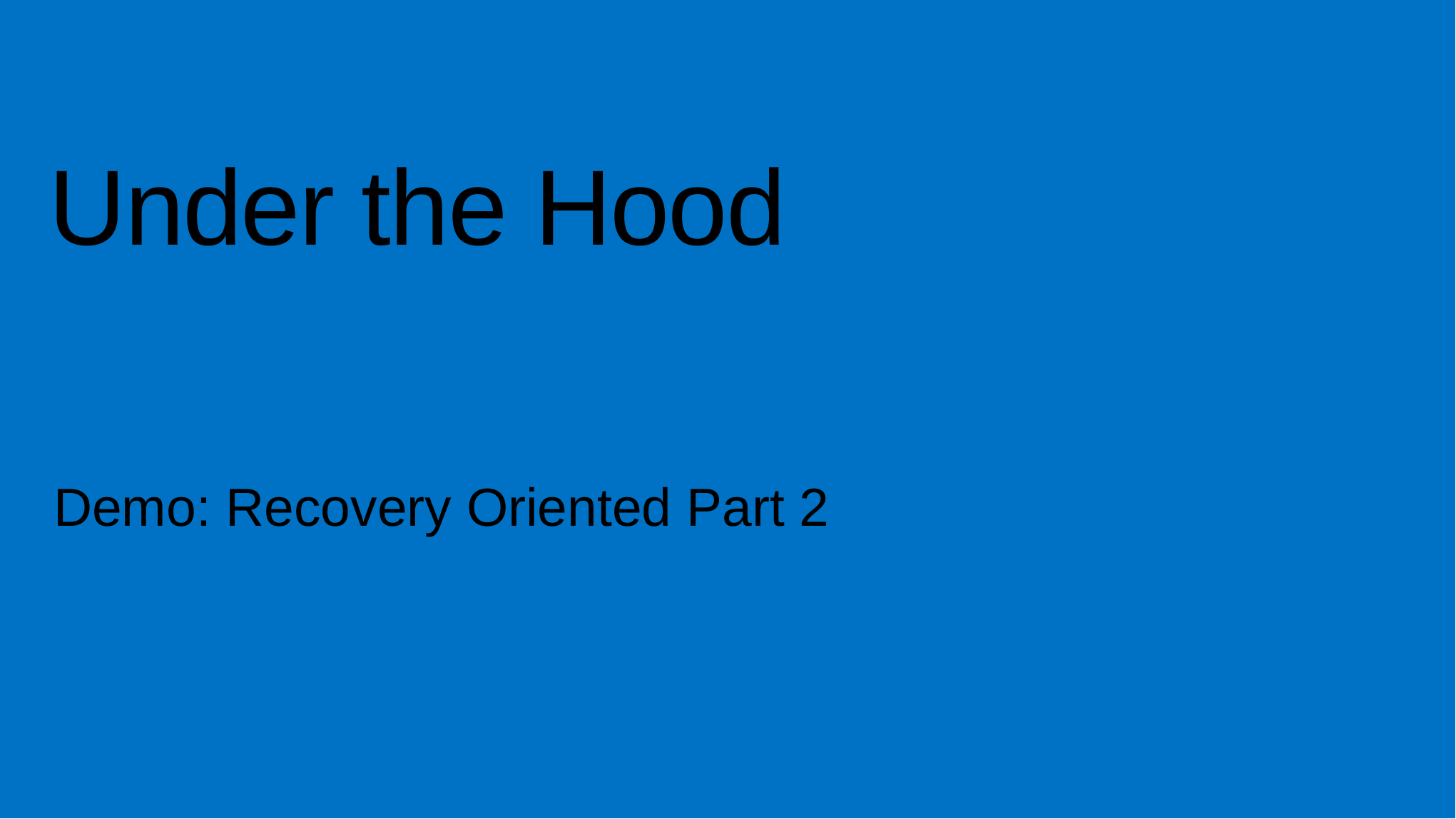

# Under the Hood
Demo: Recovery Oriented Part 2